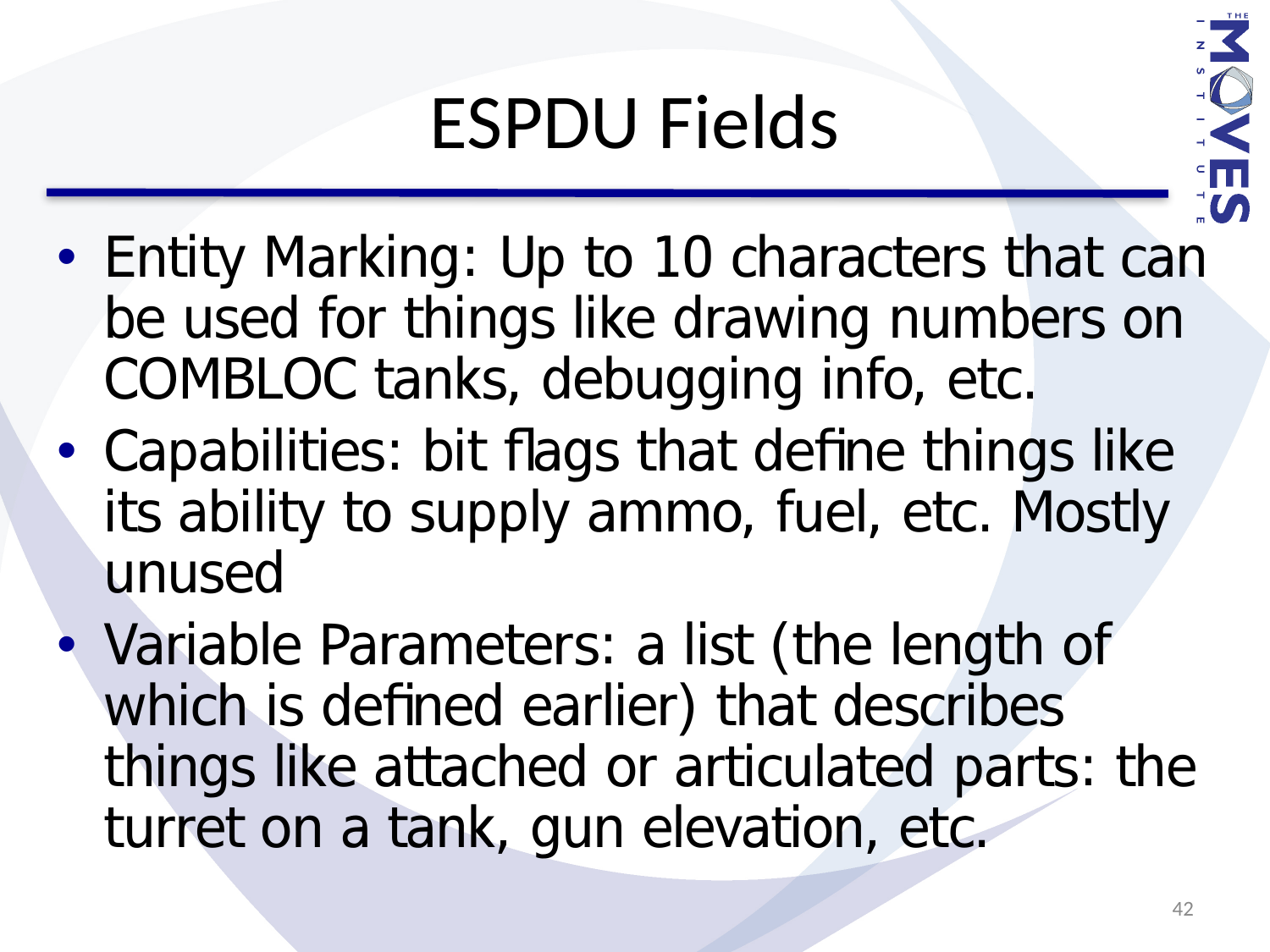

# ESPDU Fields
Entity Marking: Up to 10 characters that can be used for things like drawing numbers on COMBLOC tanks, debugging info, etc.
Capabilities: bit flags that define things like its ability to supply ammo, fuel, etc. Mostly unused
Variable Parameters: a list (the length of which is defined earlier) that describes things like attached or articulated parts: the turret on a tank, gun elevation, etc.
42